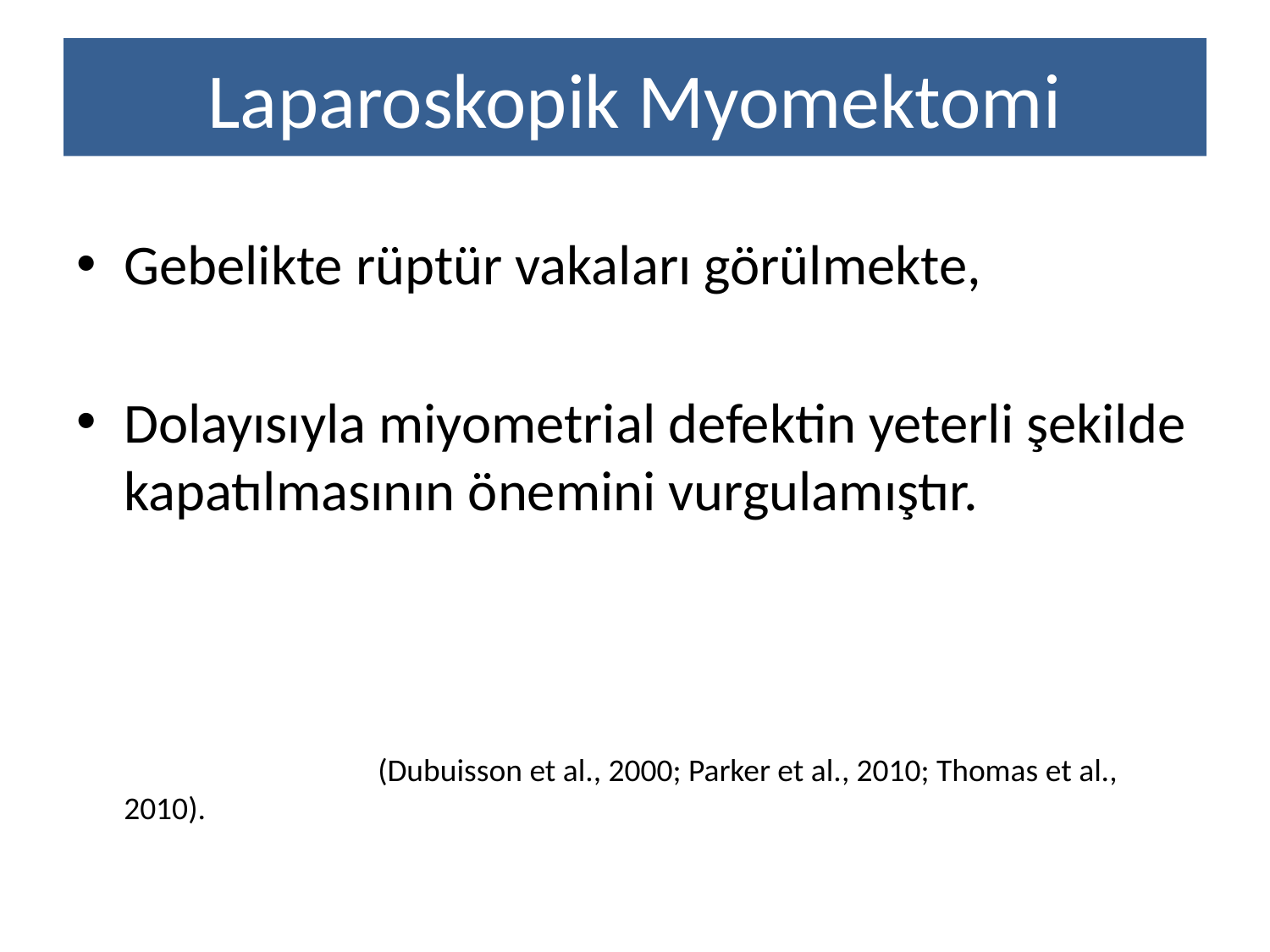

# Laparoskopik Myomektomi
Gebelikte rüptür vakaları görülmekte,

Dolayısıyla miyometrial defektin yeterli şekilde kapatılmasının önemini vurgulamıştır.

			(Dubuisson et al., 2000; Parker et al., 2010; Thomas et al., 2010).